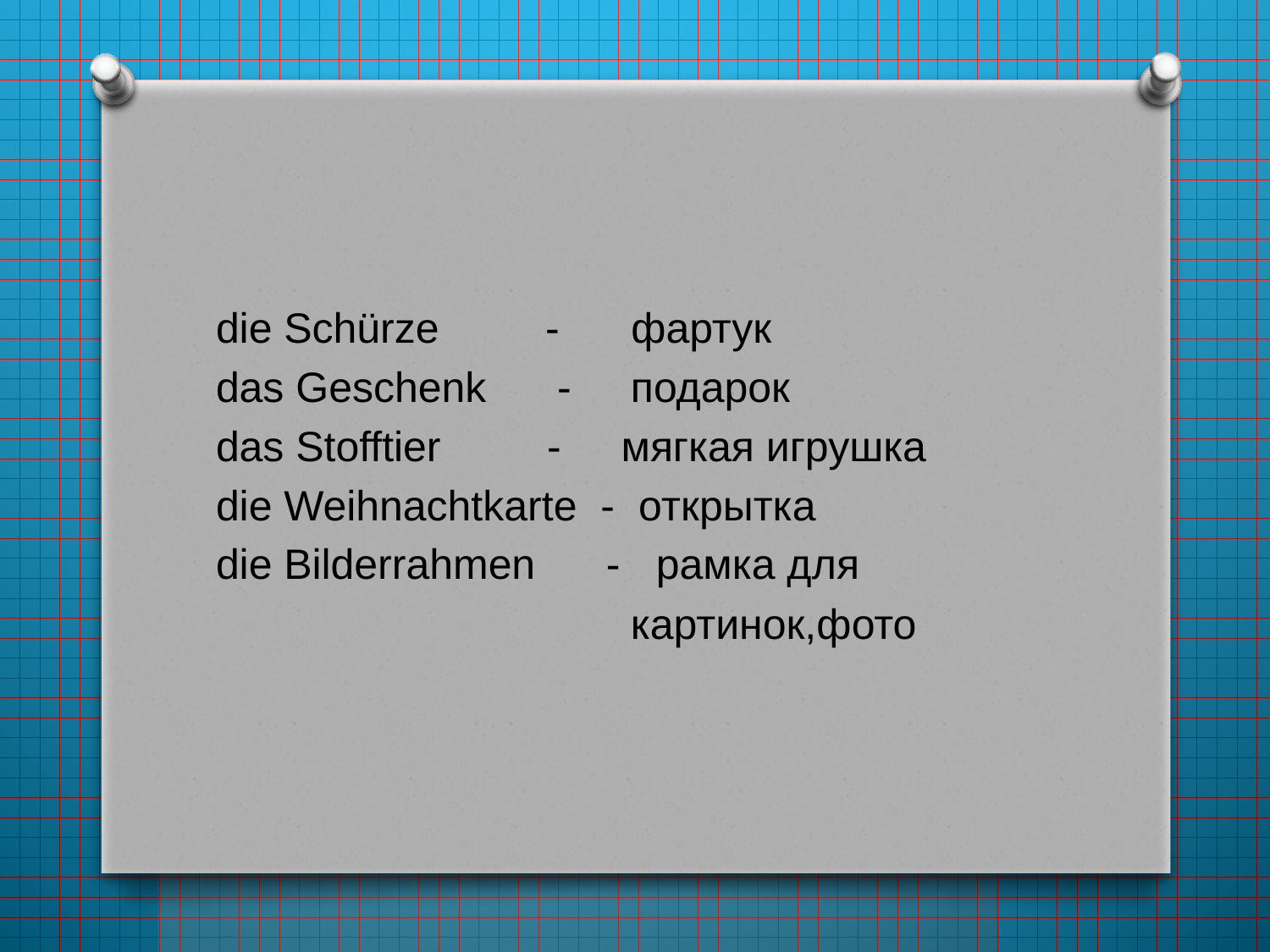

#
die Schürze         -      фартук
das Geschenk      -     подарок
das Stofftier         -     мягкая игрушка
die Weihnachtkarte  -  открытка
die Bilderrahmen      -   рамка для
                                   картинок,фото